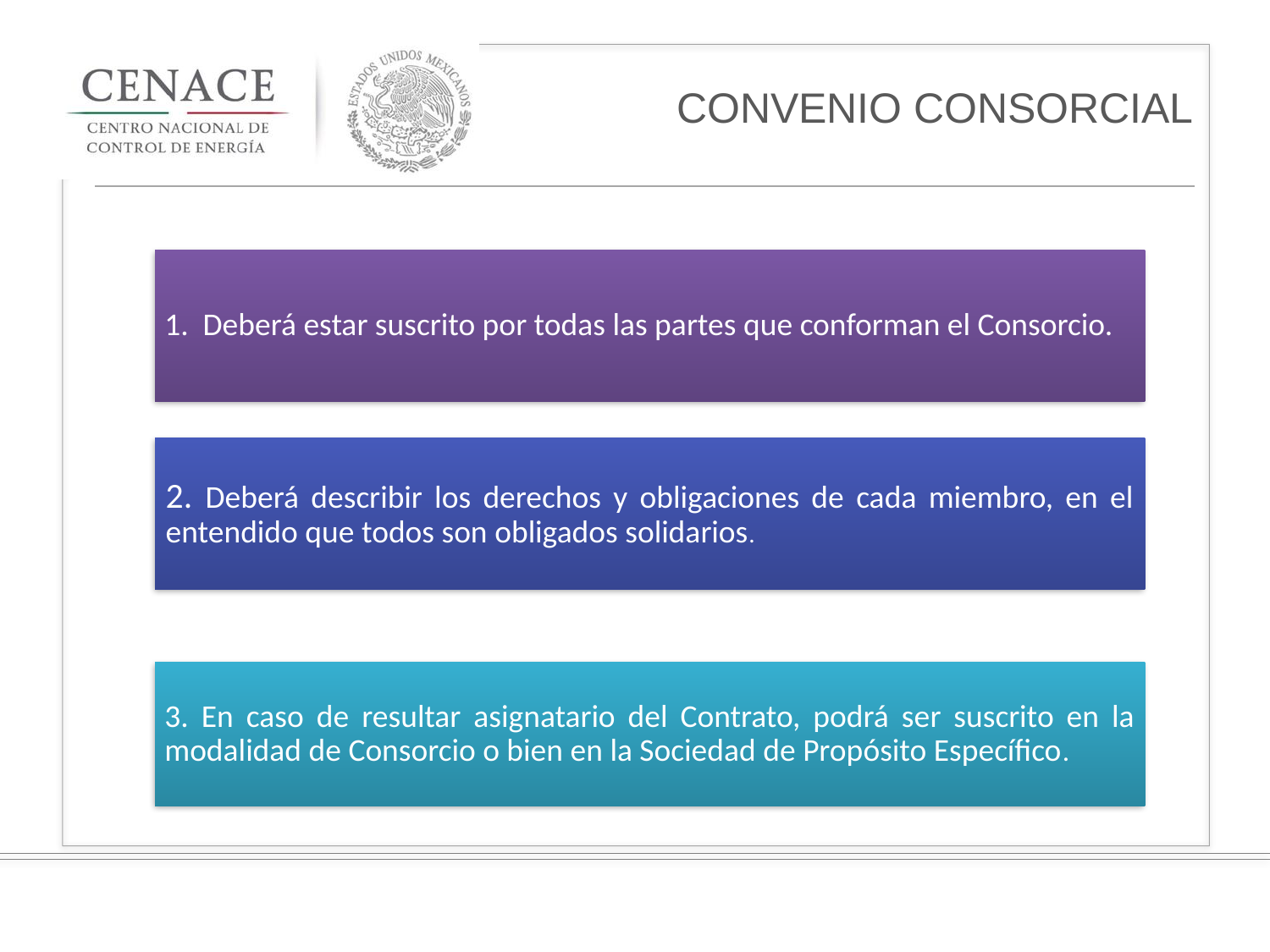

# CONVENIO CONSORCIAL

1.  Deberá estar suscrito por todas las partes que conforman el Consorcio.

2. Deberá describir los derechos y obligaciones de cada miembro, en el entendido que todos son obligados solidarios.

3. En caso de resultar asignatario del Contrato, podrá ser suscrito en la modalidad de Consorcio o bien en la Sociedad de Propósito Específico.